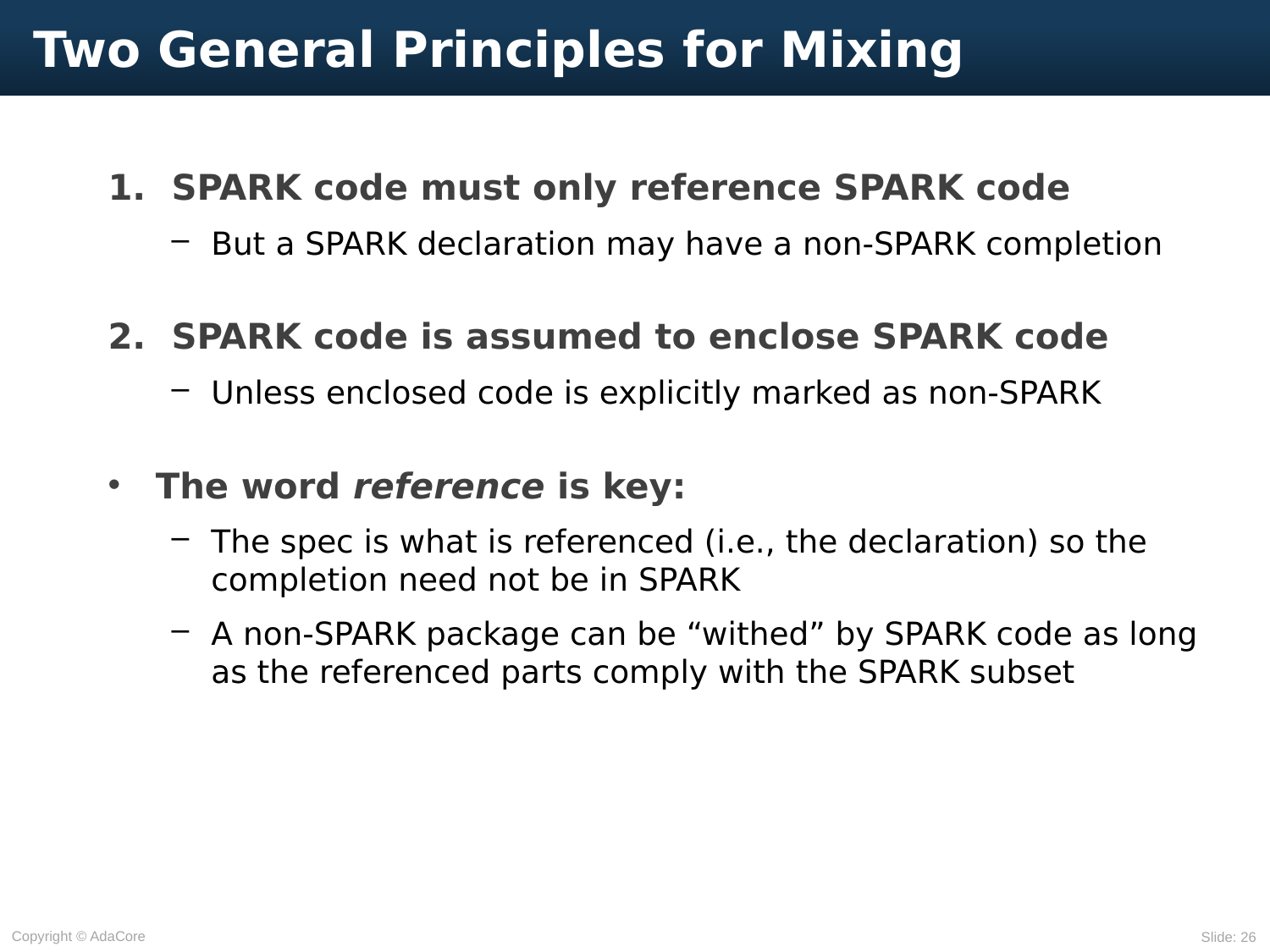

# Two General Principles for Mixing
SPARK code must only reference SPARK code
But a SPARK declaration may have a non-SPARK completion
SPARK code is assumed to enclose SPARK code
Unless enclosed code is explicitly marked as non-SPARK
The word reference is key:
The spec is what is referenced (i.e., the declaration) so the completion need not be in SPARK
A non-SPARK package can be “withed” by SPARK code as long as the referenced parts comply with the SPARK subset